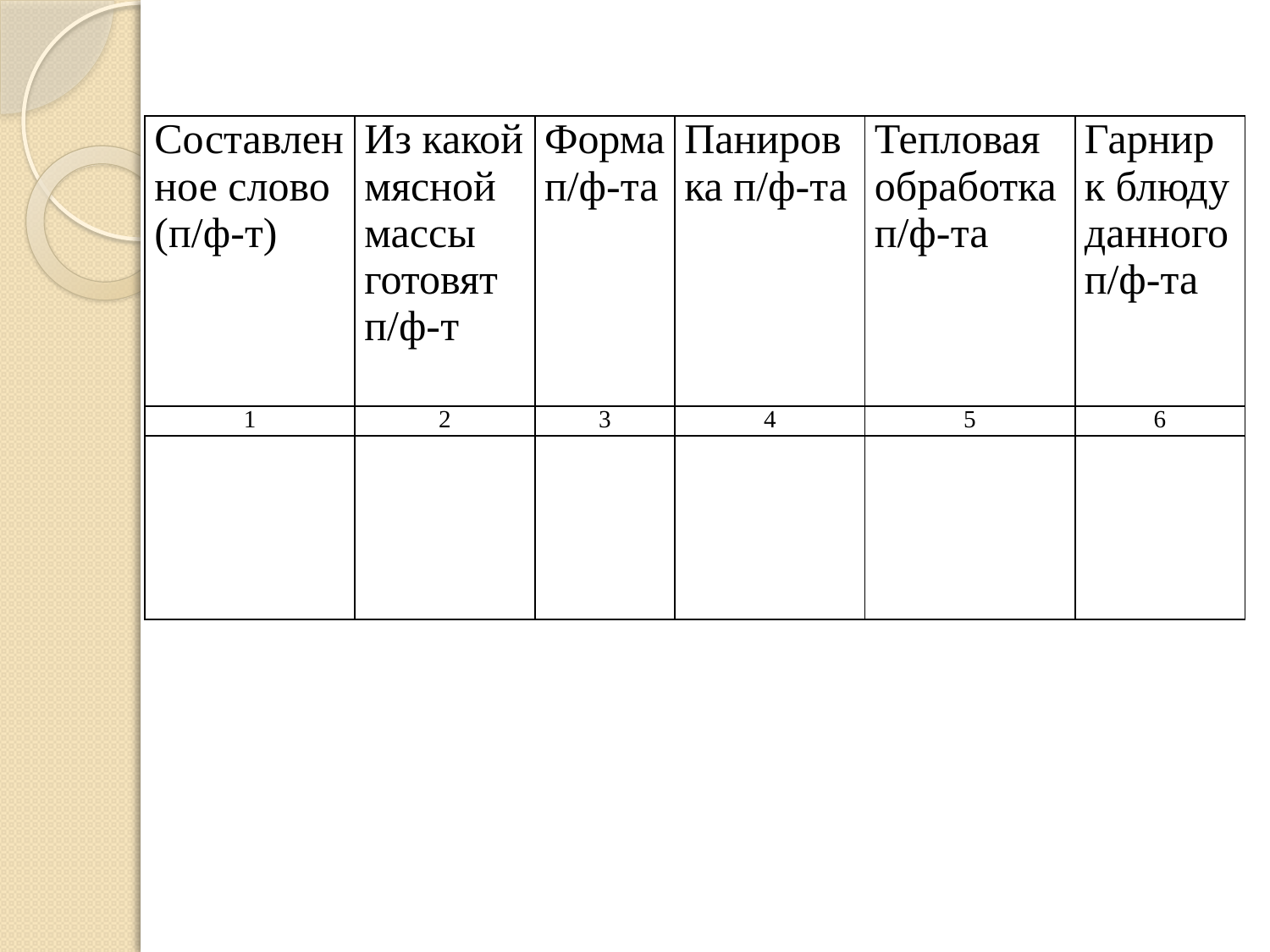

| Составленное слово (п/ф-т) | Из какой мясной массы готовят п/ф-т | Форма п/ф-та | Панировка п/ф-та | Тепловая обработка п/ф-та | Гарнир к блюду данного п/ф-та |
| --- | --- | --- | --- | --- | --- |
| 1 | 2 | 3 | 4 | 5 | 6 |
|  |  |  |  |  |  |